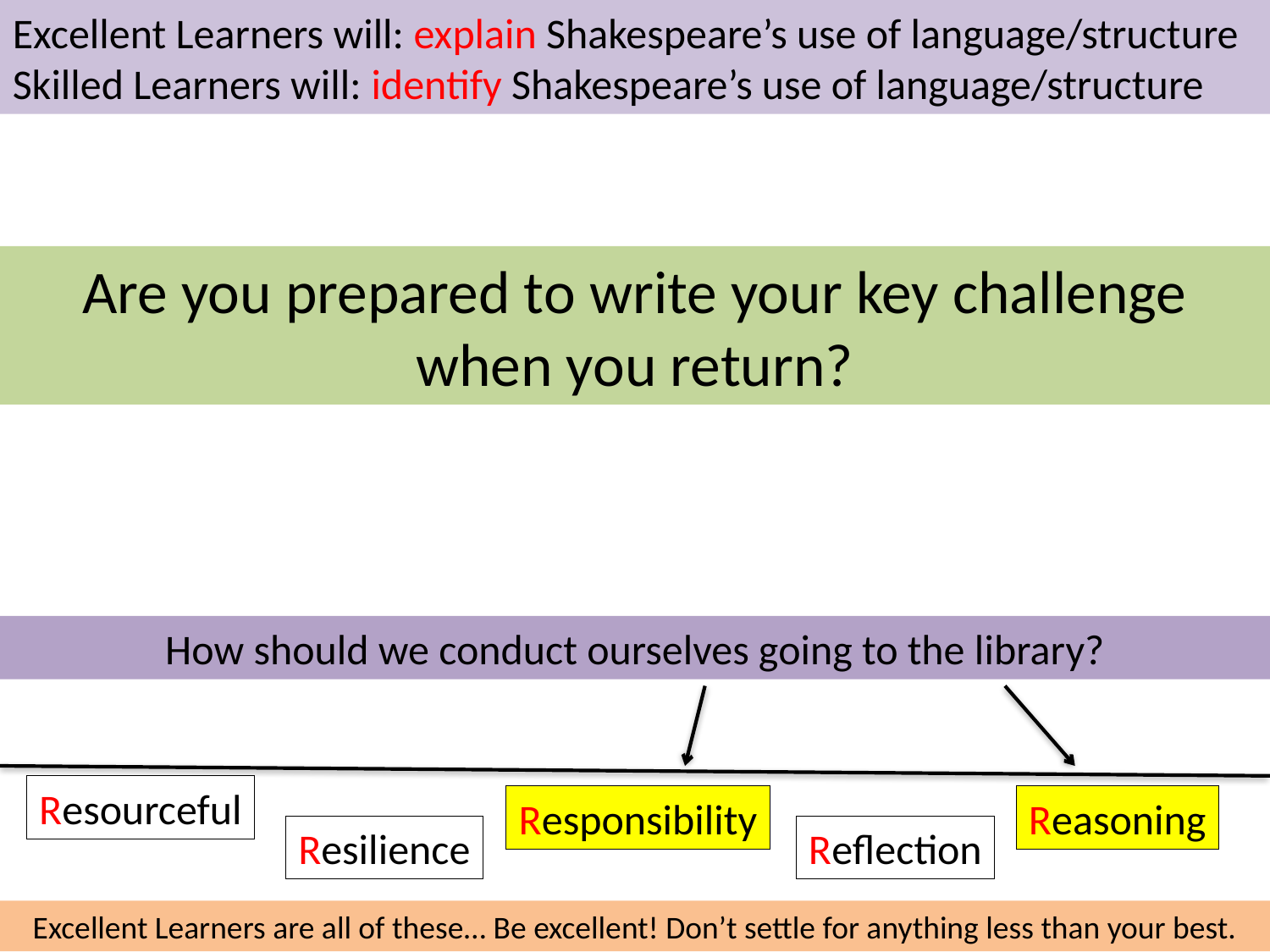

Excellent Learners will: explain Shakespeare’s use of language/structure
Skilled Learners will: identify Shakespeare’s use of language/structure
# Are you prepared to write your key challenge when you return?
How should we conduct ourselves going to the library?
Resourceful
Responsibility
Reasoning
Resilience
Reflection
Excellent Learners are all of these… Be excellent! Don’t settle for anything less than your best.